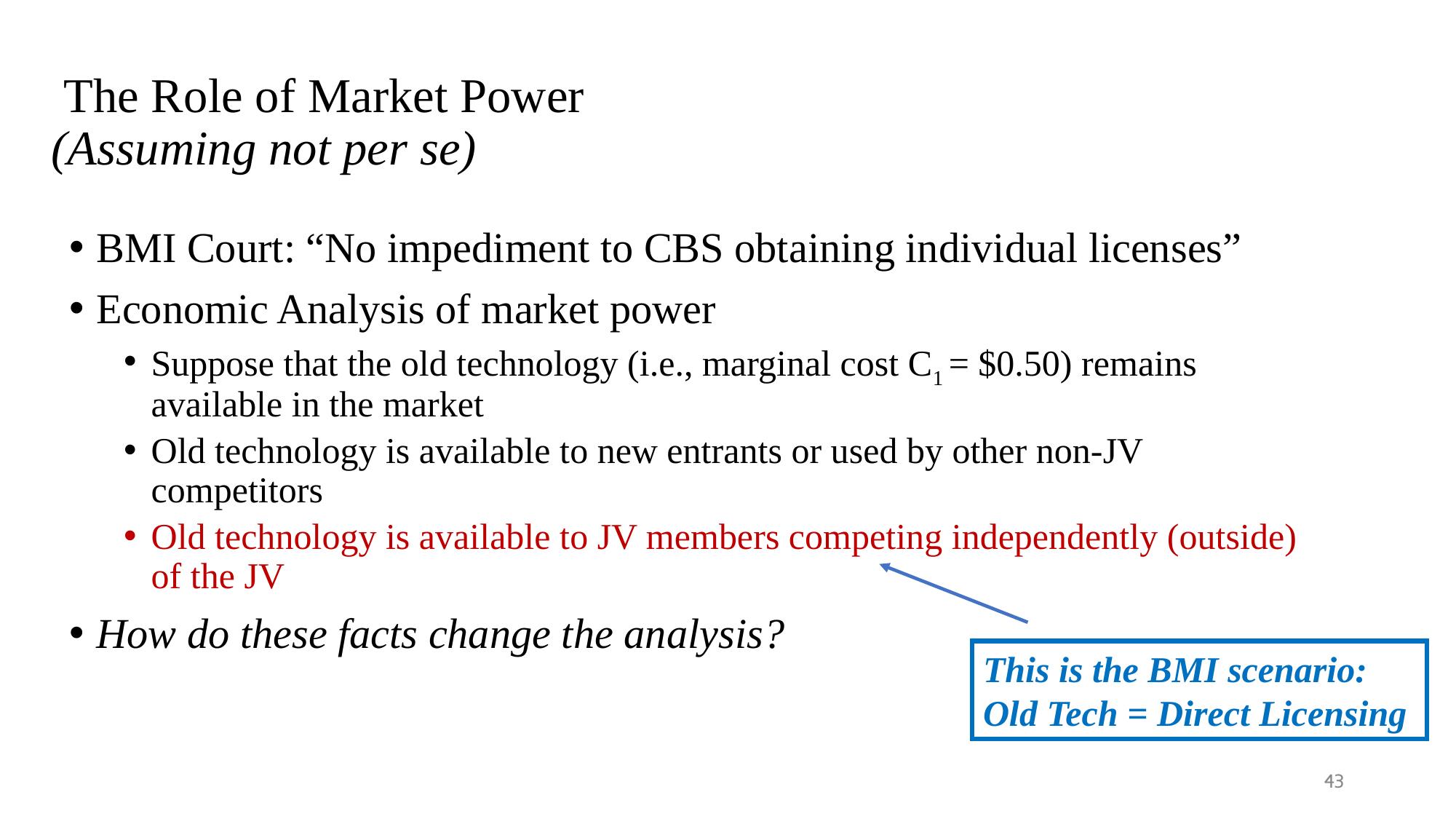

# The Role of Market Power (Assuming not per se)
BMI Court: “No impediment to CBS obtaining individual licenses”
Economic Analysis of market power
Suppose that the old technology (i.e., marginal cost C1 = $0.50) remains available in the market
Old technology is available to new entrants or used by other non-JV competitors
Old technology is available to JV members competing independently (outside) of the JV
How do these facts change the analysis?
This is the BMI scenario:
Old Tech = Direct Licensing
43